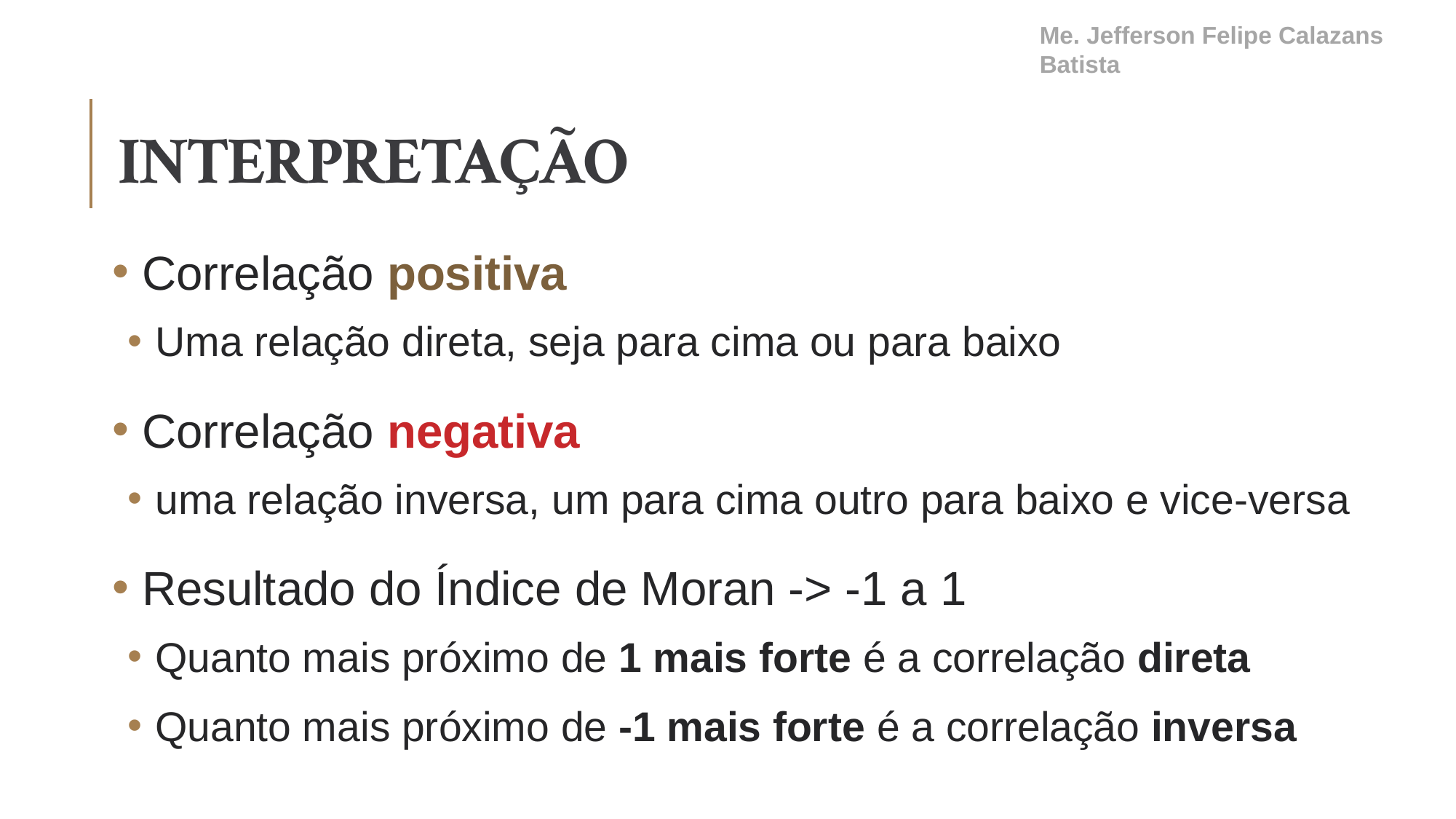

Me. Jefferson Felipe Calazans Batista
# interpretação
 Correlação positiva
 Uma relação direta, seja para cima ou para baixo
 Correlação negativa
 uma relação inversa, um para cima outro para baixo e vice-versa
 Resultado do Índice de Moran -> -1 a 1
 Quanto mais próximo de 1 mais forte é a correlação direta
 Quanto mais próximo de -1 mais forte é a correlação inversa